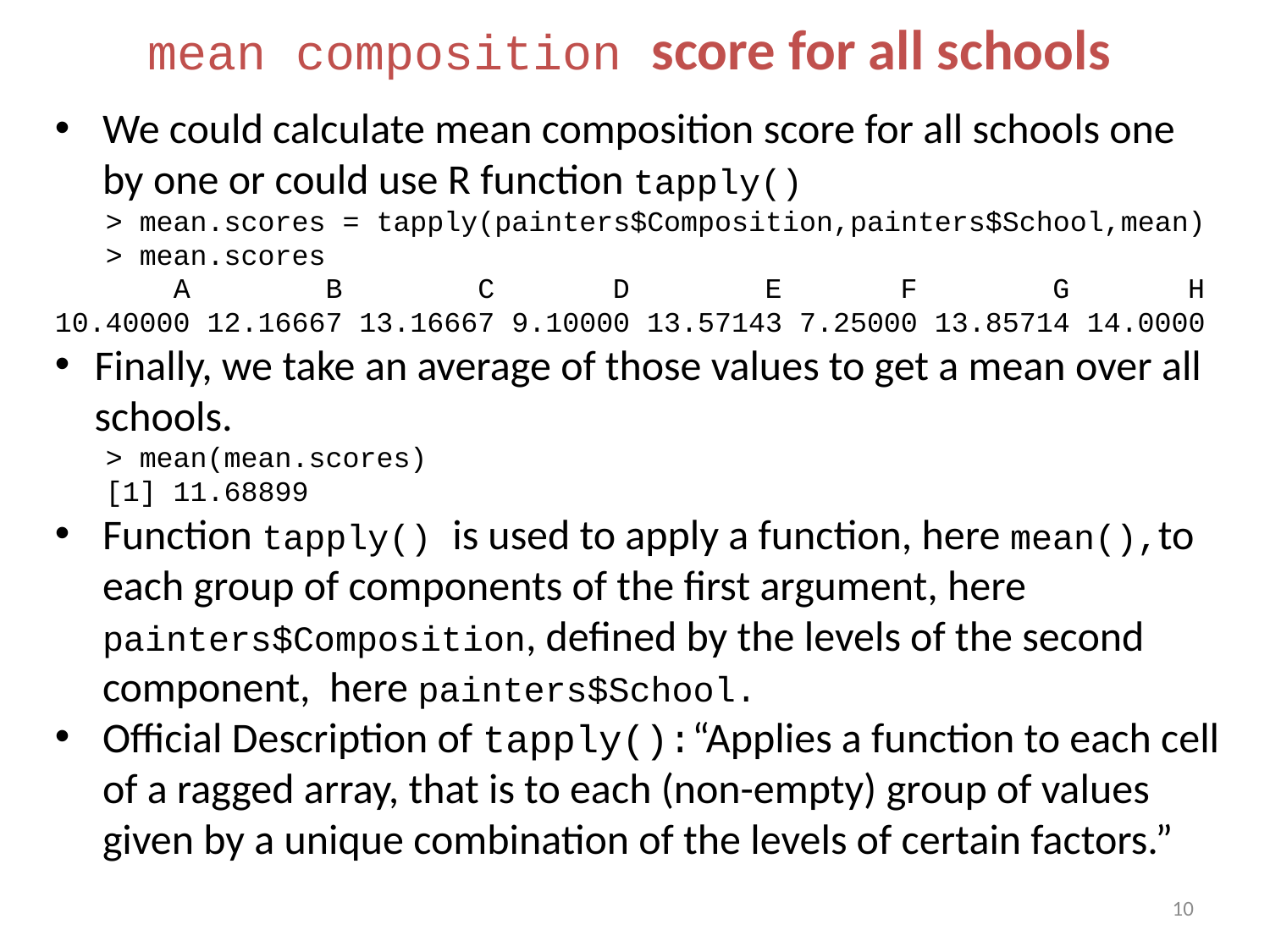

# mean composition score for all schools
We could calculate mean composition score for all schools one by one or could use R function tapply()
   > mean.scores = tapply(painters$Composition,painters$School,mean)
   > mean.scores
       A        B        C       D        E       F        G       H
10.40000 12.16667 13.16667 9.10000 13.57143 7.25000 13.85714 14.0000
Finally, we take an average of those values to get a mean over all schools.
   > mean(mean.scores)
   [1] 11.68899
Function tapply() is used to apply a function, here mean(),to each group of components of the first argument, here painters$Composition, defined by the levels of the second component,  here painters$School.
Official Description of tapply():“Applies a function to each cell of a ragged array, that is to each (non-empty) group of values given by a unique combination of the levels of certain factors.”
10